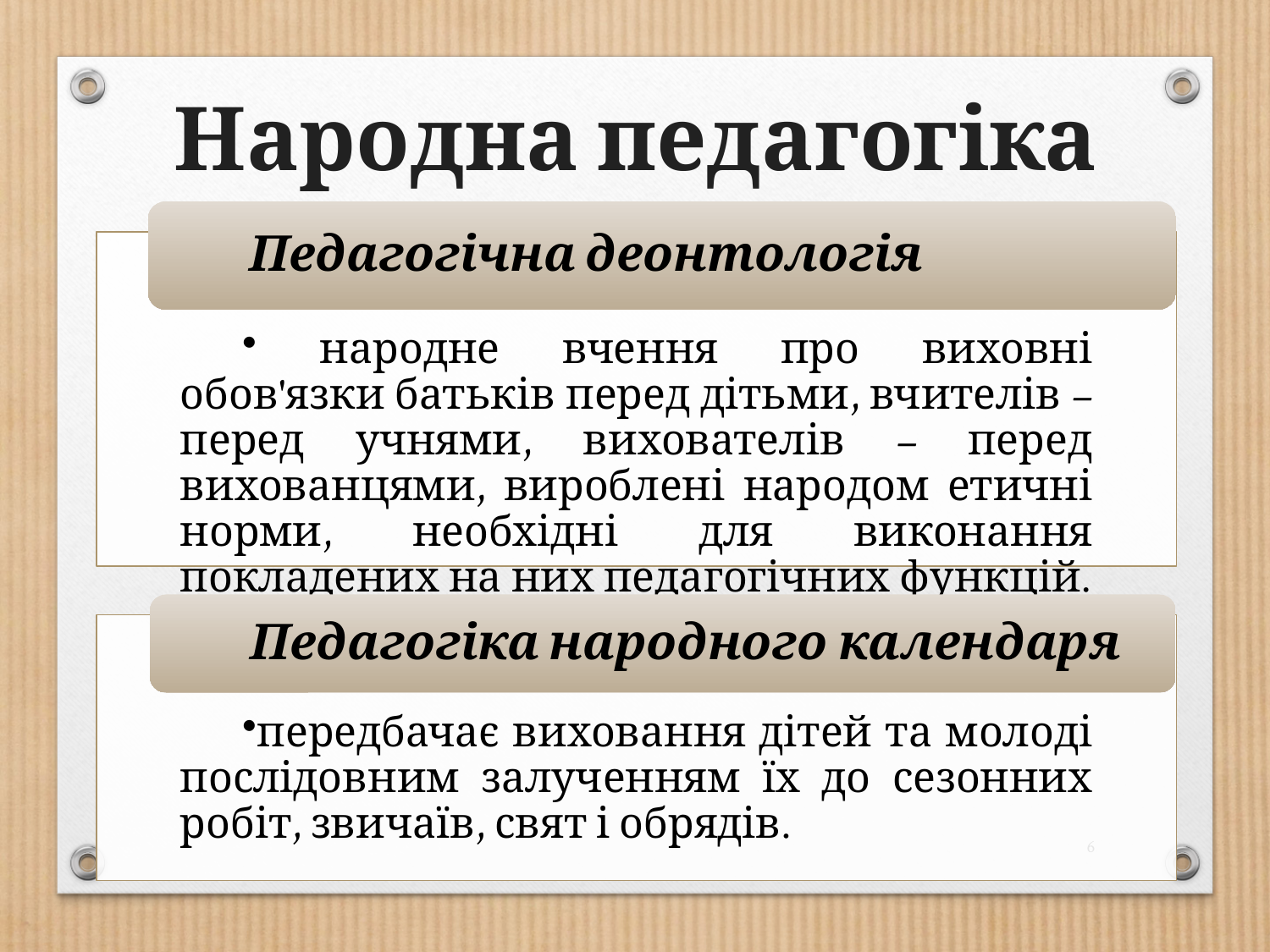

Народна педагогіка
 народне вчення про виховні обов'язки батьків перед дітьми, вчителів – перед учнями, вихователів – перед вихованцями, вироблені народом етичні норми, необхідні для виконання покладених на них педагогічних функцій.
Педагогічна деонтологія
передбачає виховання дітей та молоді послідовним залученням їх до сезонних робіт, звичаїв, свят і обрядів.
Педагогіка народного календаря
6